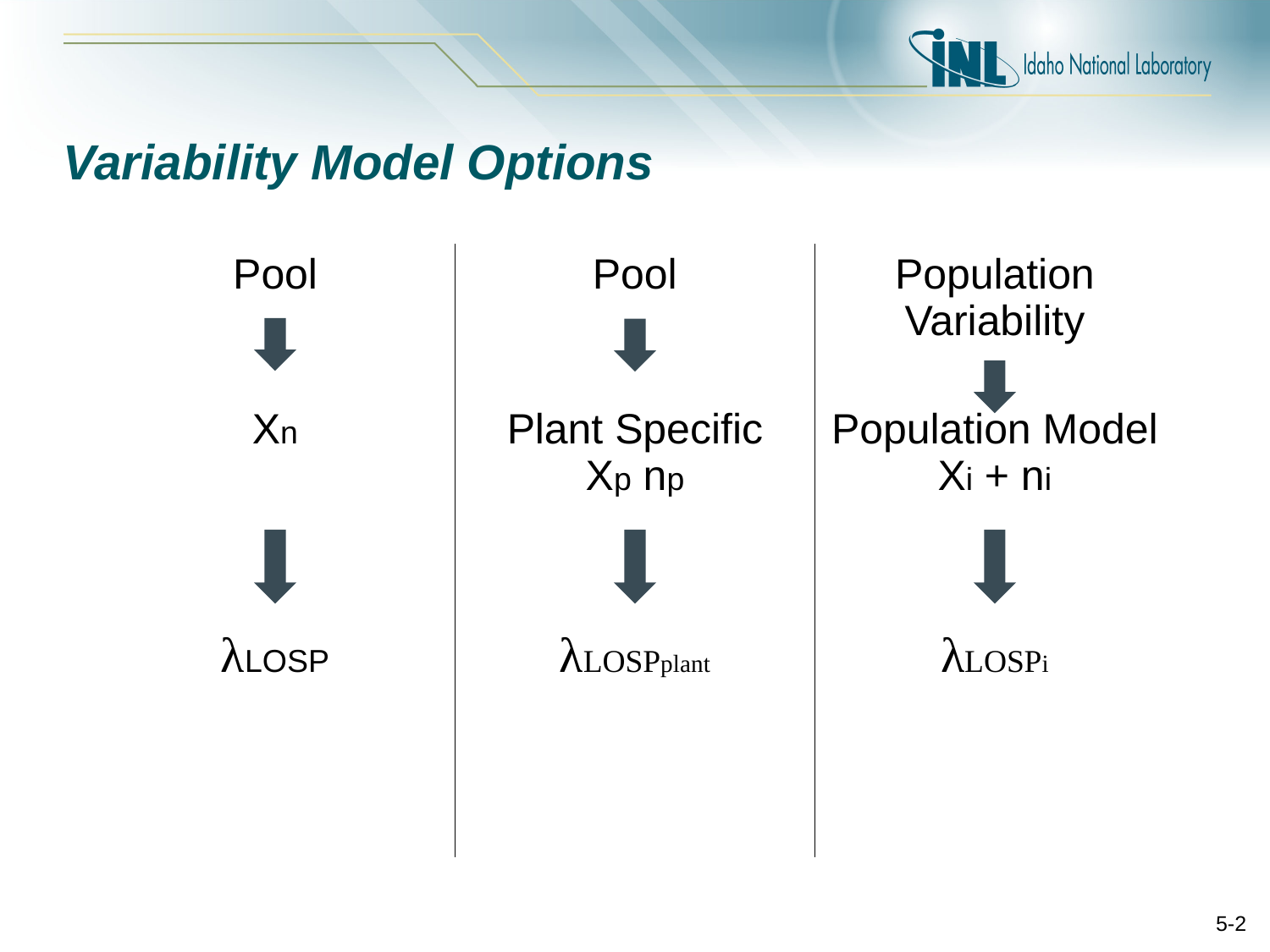

# Variability Model Options
| Pool | Pool | Population Variability |
| --- | --- | --- |
| Xn | Plant Specific Xp np | Population Model Xi + ni |
| λLOSP | λLOSPplant | λLOSPi |

5-2